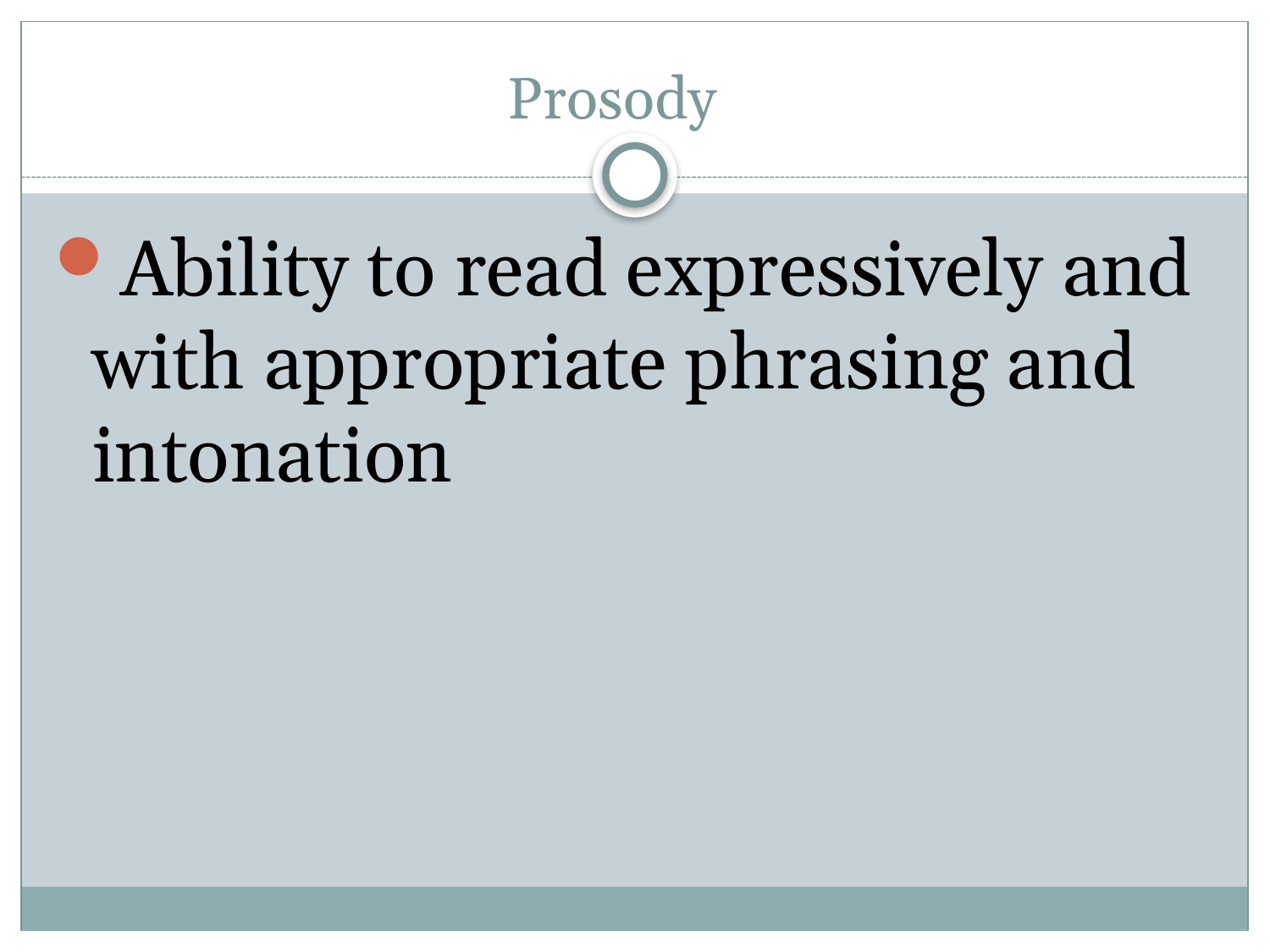

# Prosody
Ability to read expressively and with appropriate phrasing and intonation